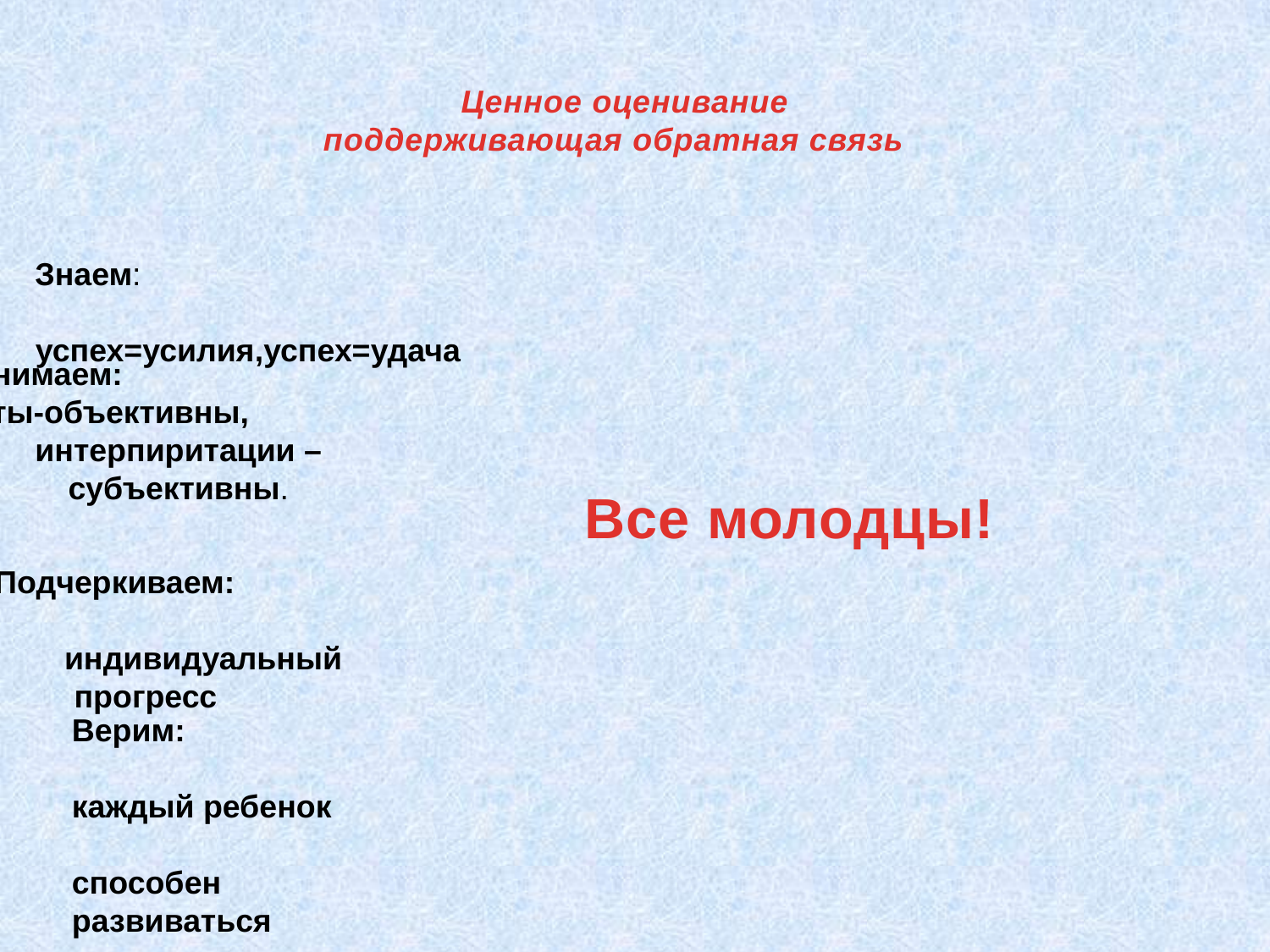

#
                                       Ценное оценивание
                         поддерживающая обратная связь
Знаем:
успех=усилия,успех=удача
 Понимаем:
факты-объективны,
интерпиритации –
субъективны.
Все молодцы!
Подчеркиваем:
индивидуальный прогресс
Верим:
каждый ребенок
способен развиваться